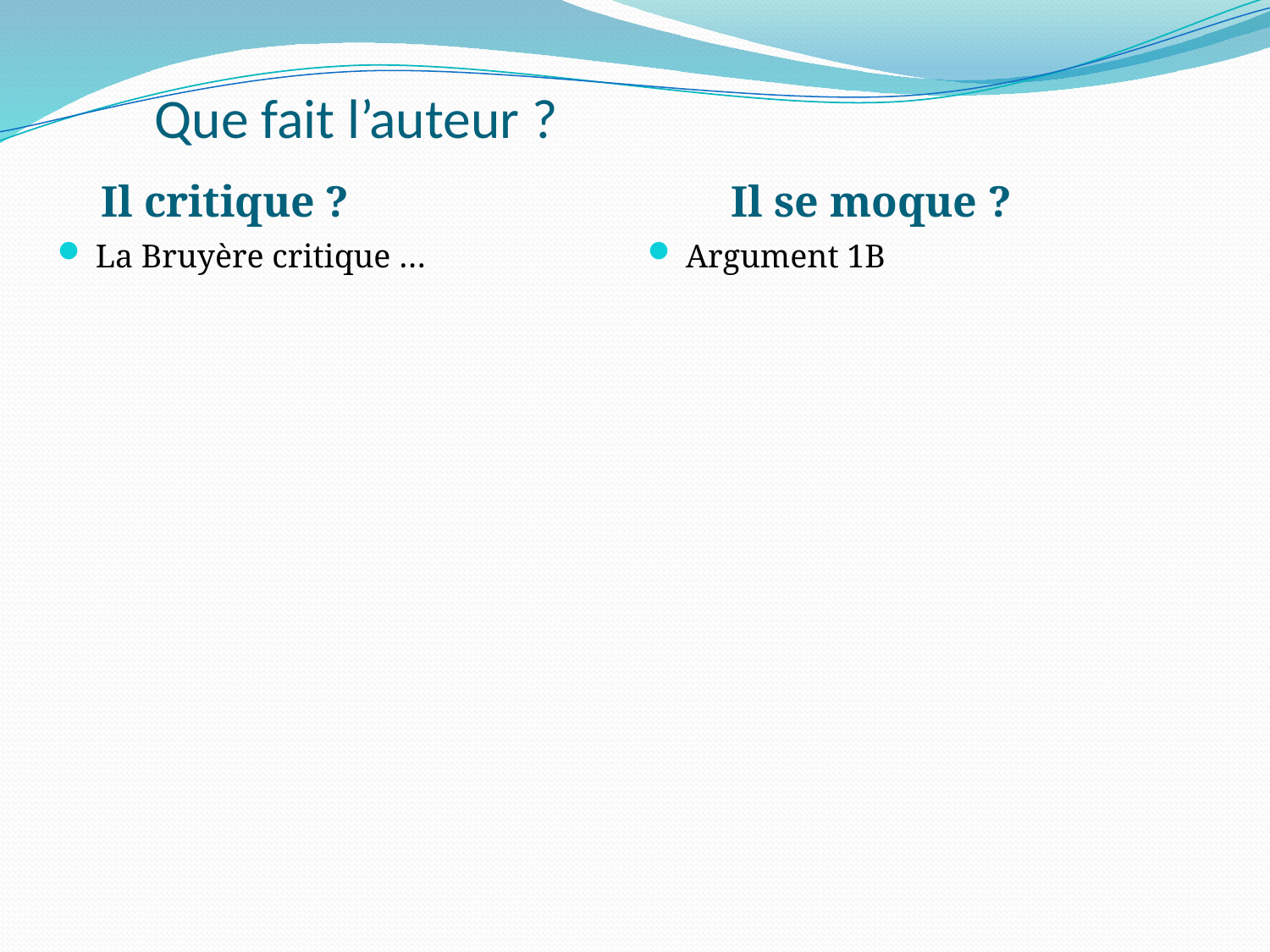

# Que fait l’auteur ?
Il critique ?
Il se moque ?
La Bruyère critique …
Argument 1B